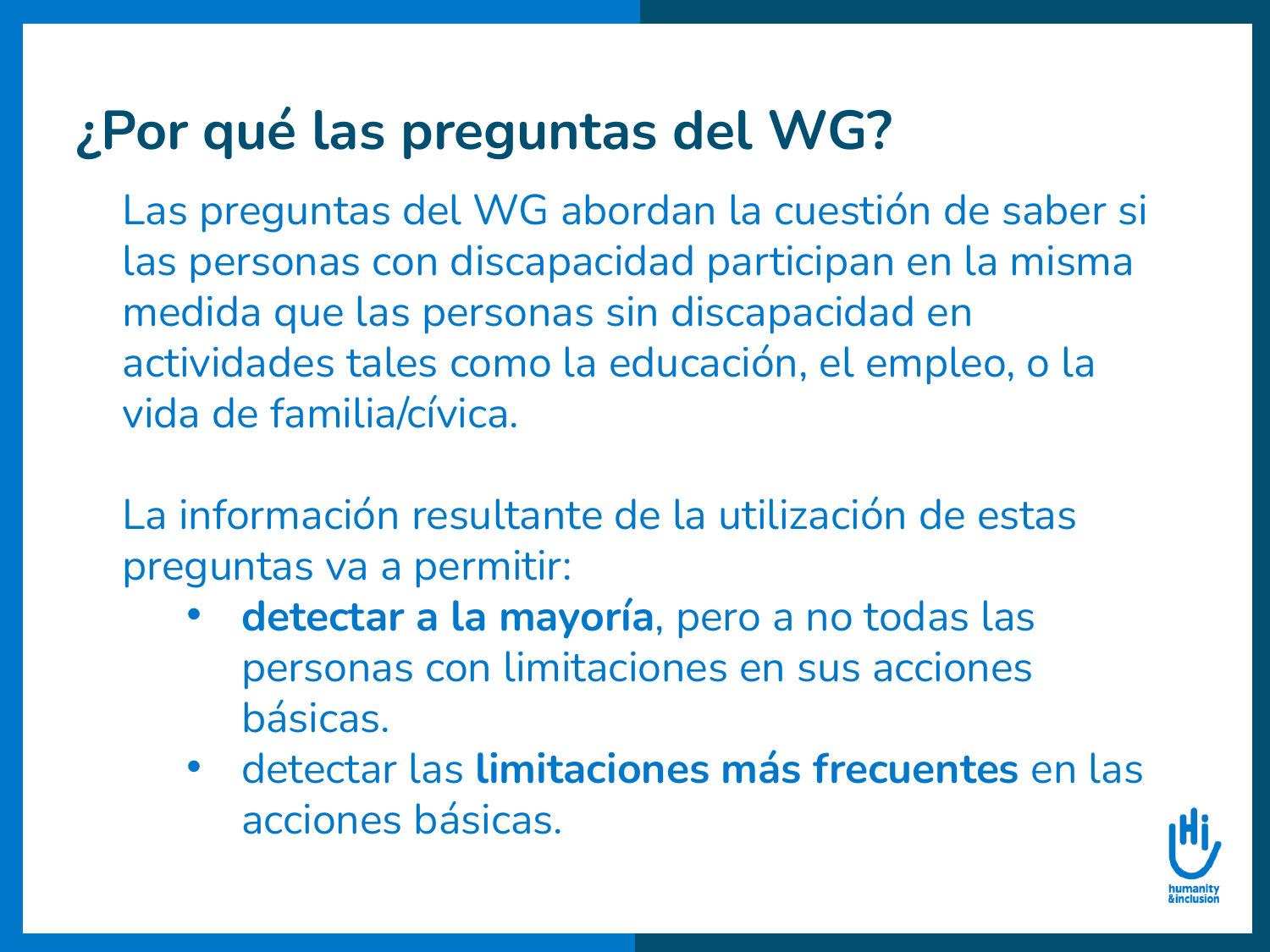

# ¿Por qué las preguntas del WG?
Las preguntas del WG abordan la cuestión de saber si las personas con discapacidad participan en la misma medida que las personas sin discapacidad en actividades tales como la educación, el empleo, o la vida de familia/cívica.

La información resultante de la utilización de estas preguntas va a permitir:
detectar a la mayoría, pero a no todas las personas con limitaciones en sus acciones básicas.
detectar las limitaciones más frecuentes en las acciones básicas.